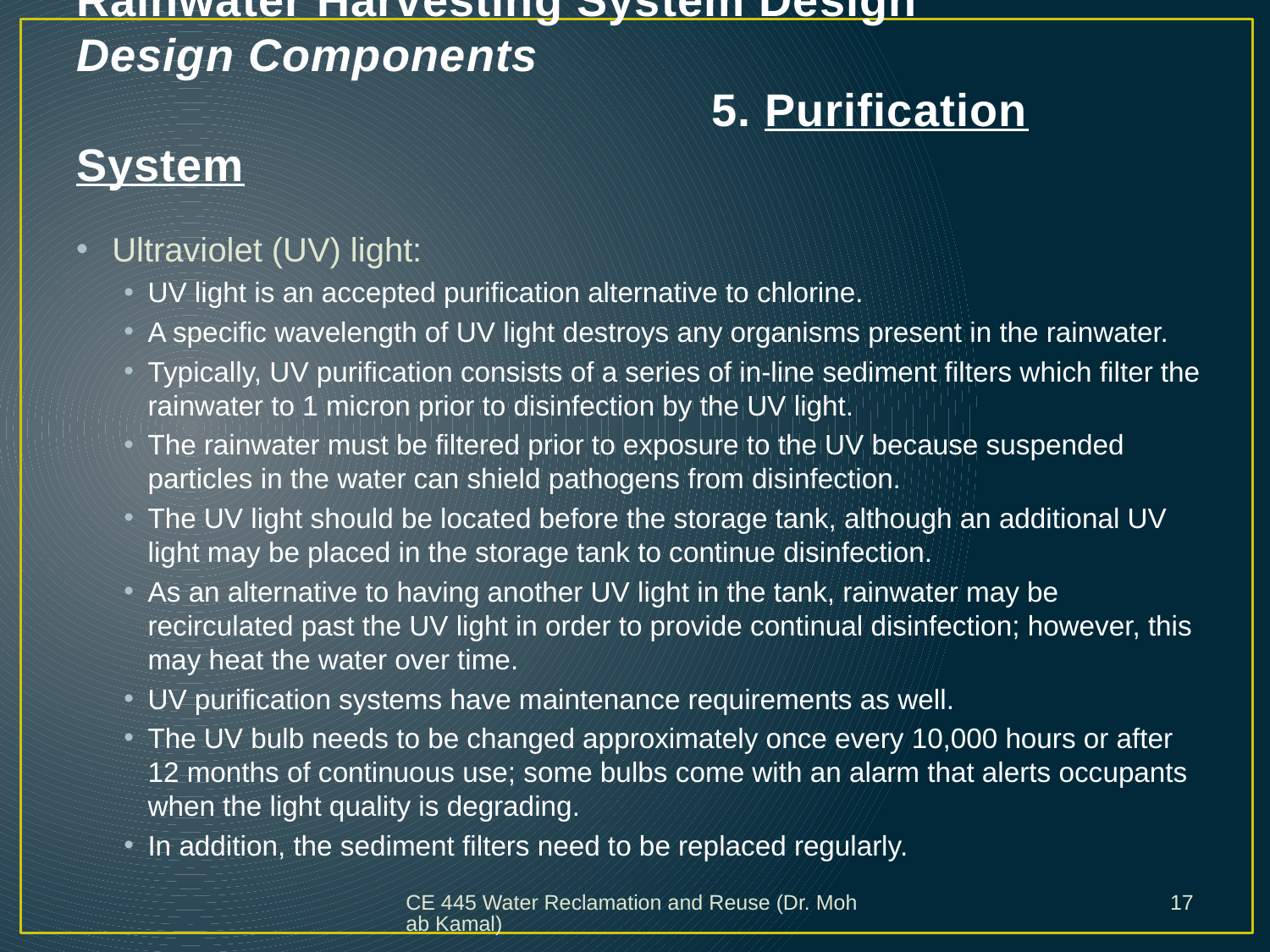

# Rainwater Harvesting System Design Design Components 5. Purification System
Ultraviolet (UV) light:
UV light is an accepted purification alternative to chlorine.
A specific wavelength of UV light destroys any organisms present in the rainwater.
Typically, UV purification consists of a series of in-line sediment filters which filter the rainwater to 1 micron prior to disinfection by the UV light.
The rainwater must be filtered prior to exposure to the UV because suspended particles in the water can shield pathogens from disinfection.
The UV light should be located before the storage tank, although an additional UV light may be placed in the storage tank to continue disinfection.
As an alternative to having another UV light in the tank, rainwater may be recirculated past the UV light in order to provide continual disinfection; however, this may heat the water over time.
UV purification systems have maintenance requirements as well.
The UV bulb needs to be changed approximately once every 10,000 hours or after 12 months of continuous use; some bulbs come with an alarm that alerts occupants when the light quality is degrading.
In addition, the sediment filters need to be replaced regularly.
CE 445 Water Reclamation and Reuse (Dr. Mohab Kamal)
17